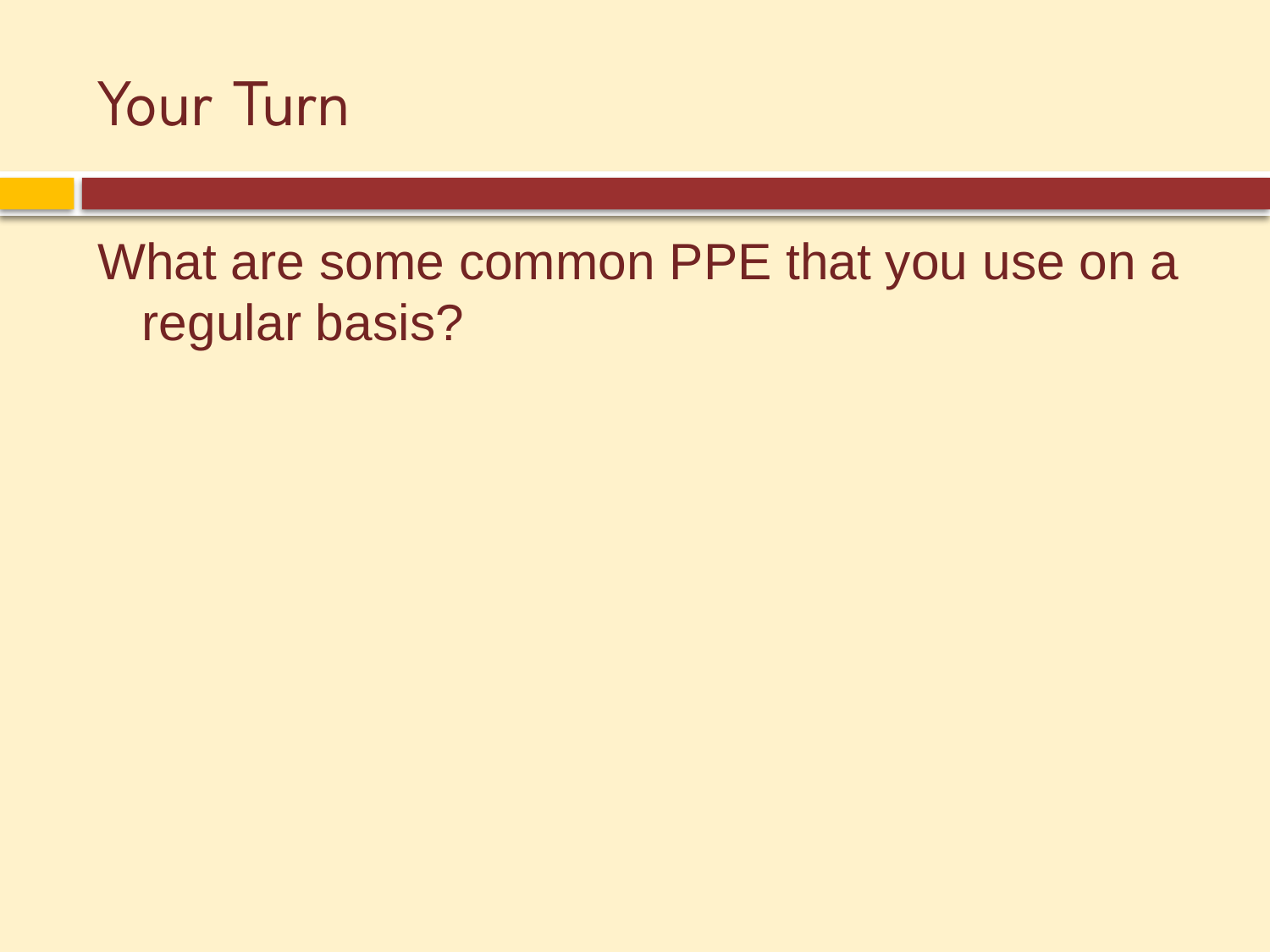

# Your Turn
What are some common PPE that you use on a regular basis?